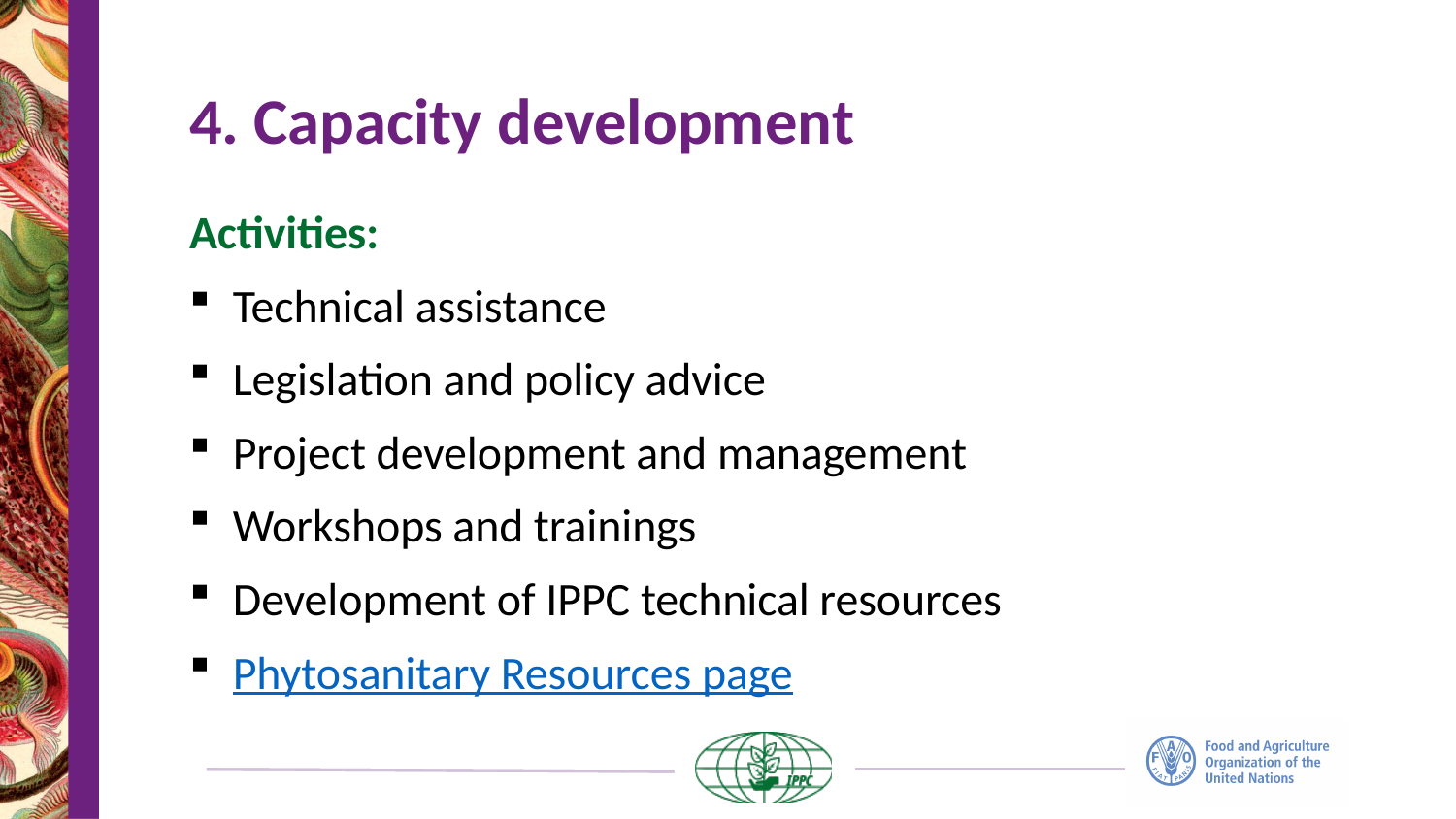

# 4. Capacity development
Activities:
Technical assistance
Legislation and policy advice
Project development and management
Workshops and trainings
Development of IPPC technical resources
Phytosanitary Resources page